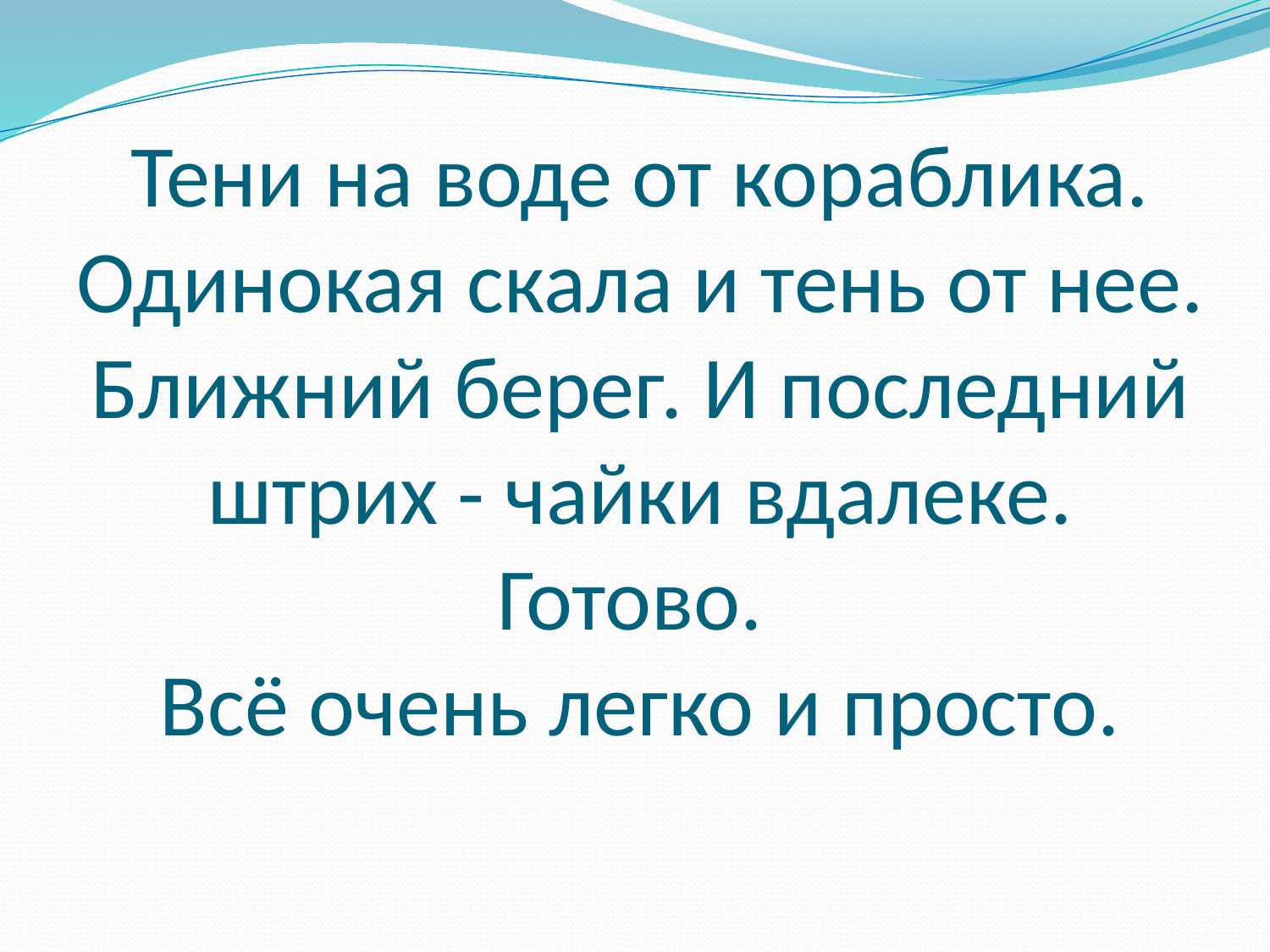

# Тени на воде от кораблика. Одинокая скала и тень от нее. Ближний берег. И последний штрих - чайки вдалеке. Готово. Всё очень легко и просто.